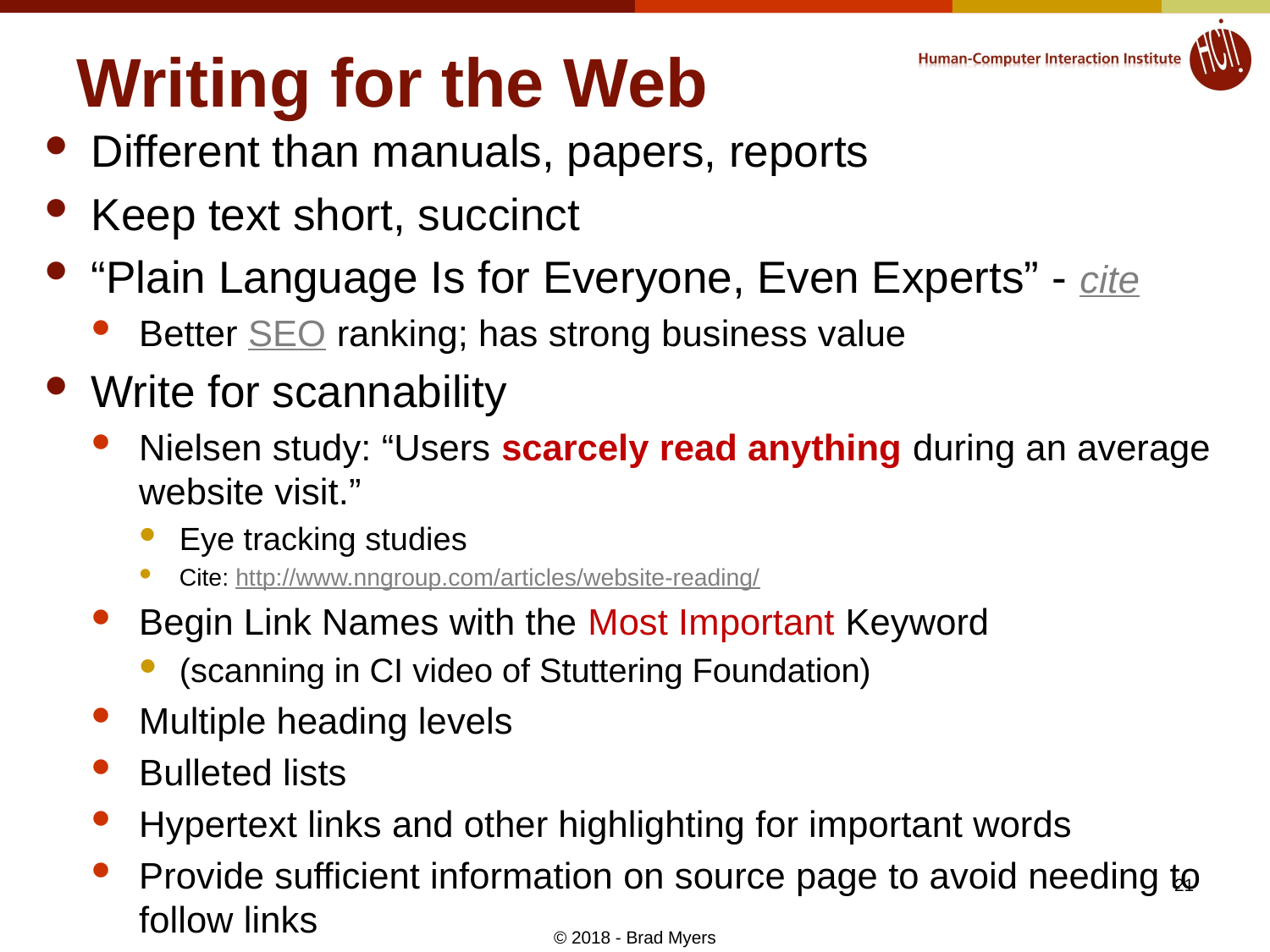

# Writing for the Web
Different than manuals, papers, reports
Keep text short, succinct
“Plain Language Is for Everyone, Even Experts” - cite
Better SEO ranking; has strong business value
Write for scannability
Nielsen study: “Users scarcely read anything during an average website visit.”
Eye tracking studies
Cite: http://www.nngroup.com/articles/website-reading/
Begin Link Names with the Most Important Keyword
(scanning in CI video of Stuttering Foundation)
Multiple heading levels
Bulleted lists
Hypertext links and other highlighting for important words
Provide sufficient information on source page to avoid needing to follow links
21
© 2018 - Brad Myers